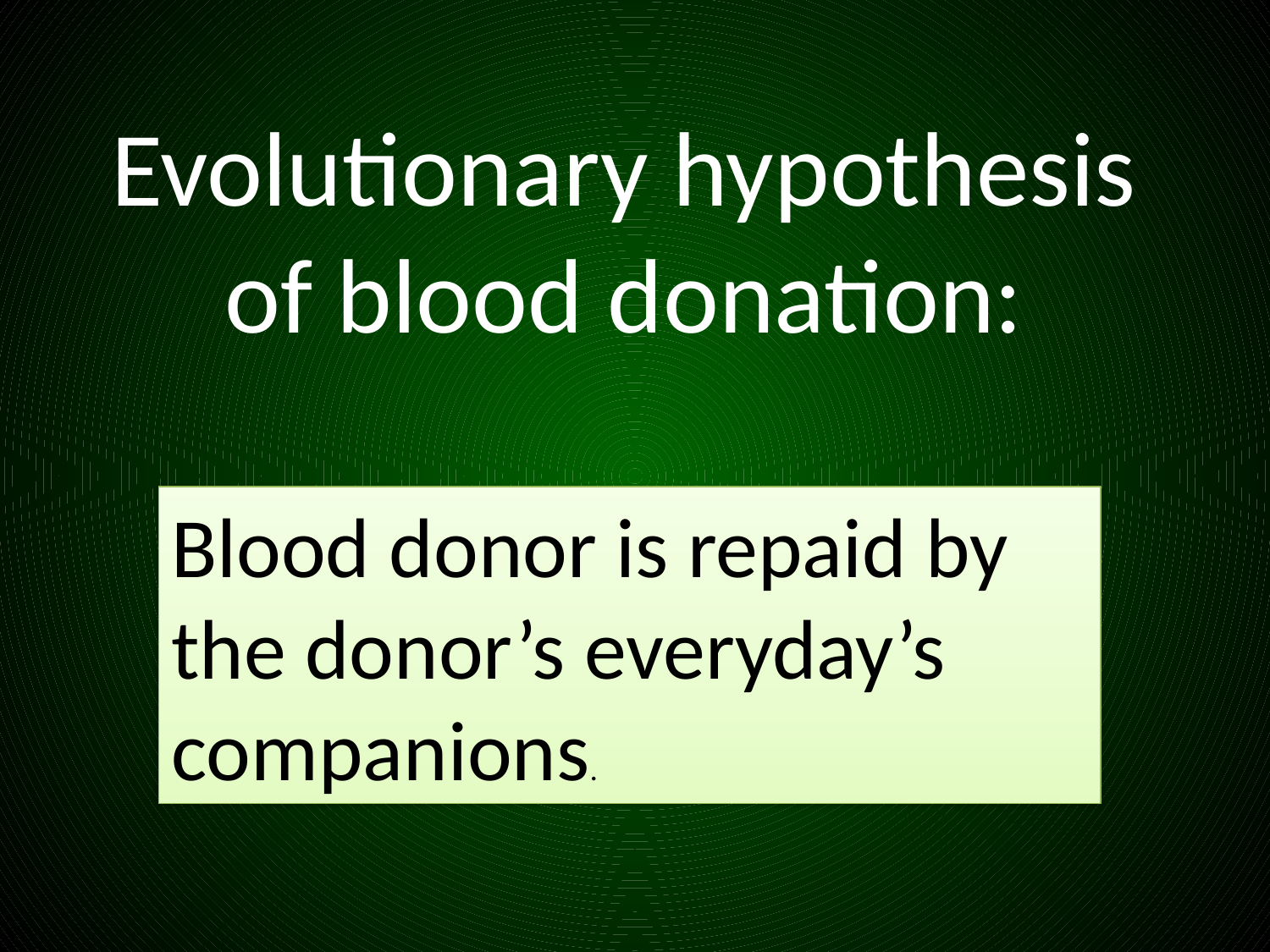

# Evolutionary hypothesis of blood donation:
Blood donor is repaid by the donor’s everyday’s companions.